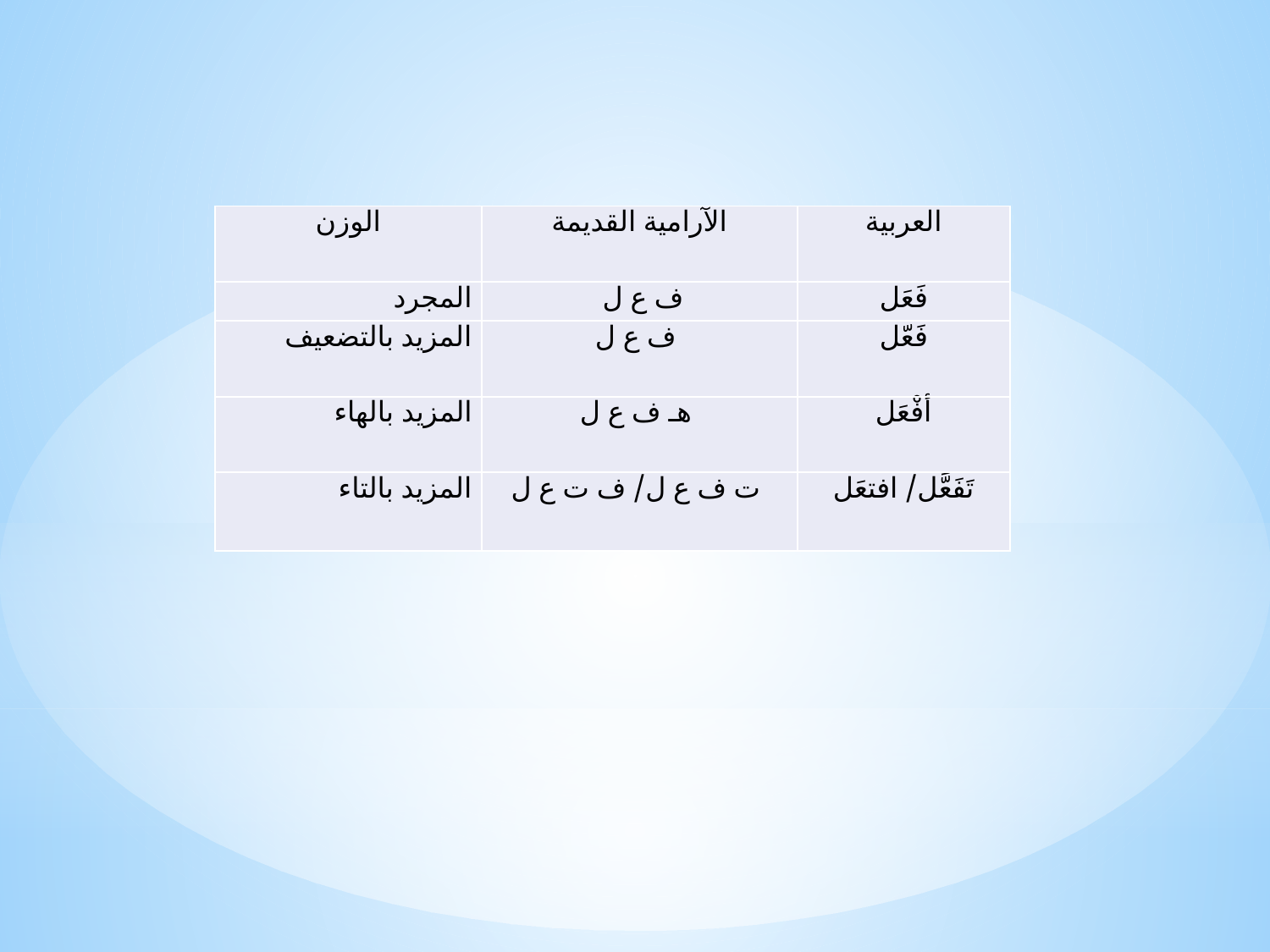

| الوزن | الآرامية القديمة | العربية |
| --- | --- | --- |
| المجرد | ف ع ل | فَعَل |
| المزيد بالتضعيف | ف ع ل | فَعّل |
| المزيد بالهاء | هـ ف ع ل | أفْعَل |
| المزيد بالتاء | ت ف ع ل/ ف ت ع ل | تَفَعَّل/ افتعَل |